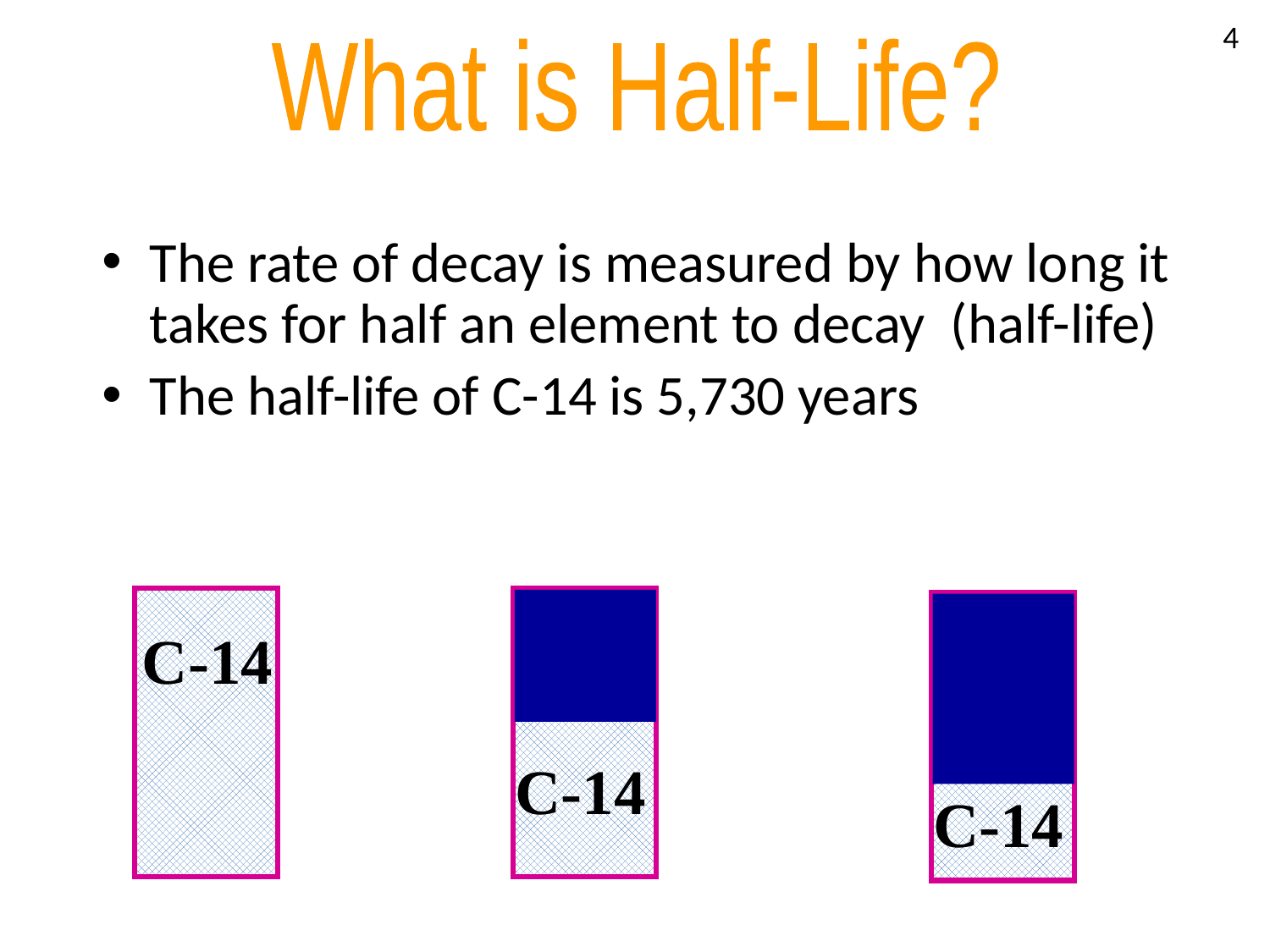

4
What is Half-Life?
The rate of decay is measured by how long it takes for half an element to decay  (half-life)
The half-life of C-14 is 5,730 years

5,730 years
1 half-life

C-14
11,460 years
2 half-lives

C-14
Time = 0

C-14